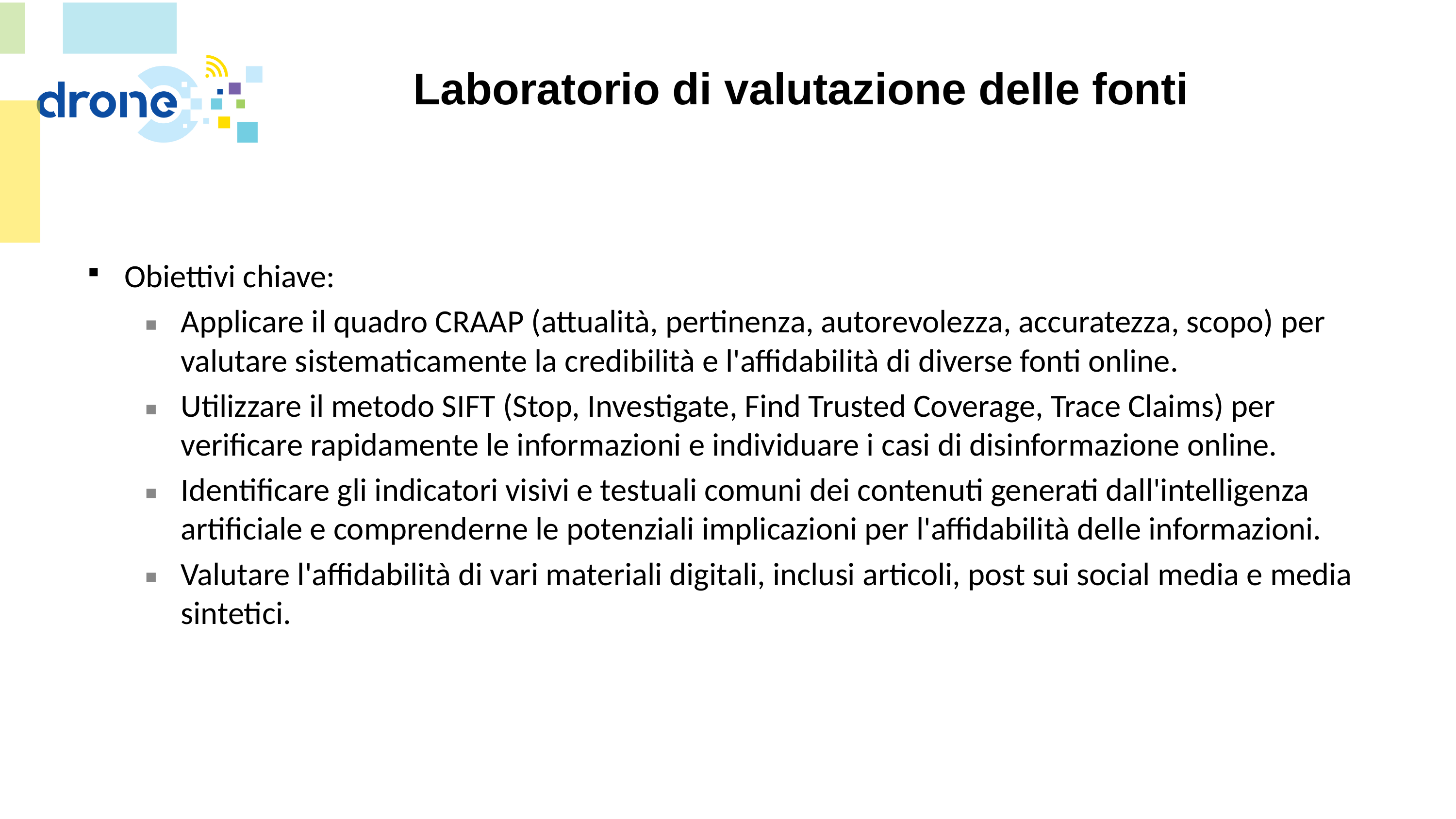

# Laboratorio di valutazione delle fonti

Obiettivi chiave:
Applicare il quadro CRAAP (attualità, pertinenza, autorevolezza, accuratezza, scopo) per valutare sistematicamente la credibilità e l'affidabilità di diverse fonti online.
Utilizzare il metodo SIFT (Stop, Investigate, Find Trusted Coverage, Trace Claims) per verificare rapidamente le informazioni e individuare i casi di disinformazione online.
Identificare gli indicatori visivi e testuali comuni dei contenuti generati dall'intelligenza artificiale e comprenderne le potenziali implicazioni per l'affidabilità delle informazioni.
Valutare l'affidabilità di vari materiali digitali, inclusi articoli, post sui social media e media sintetici.